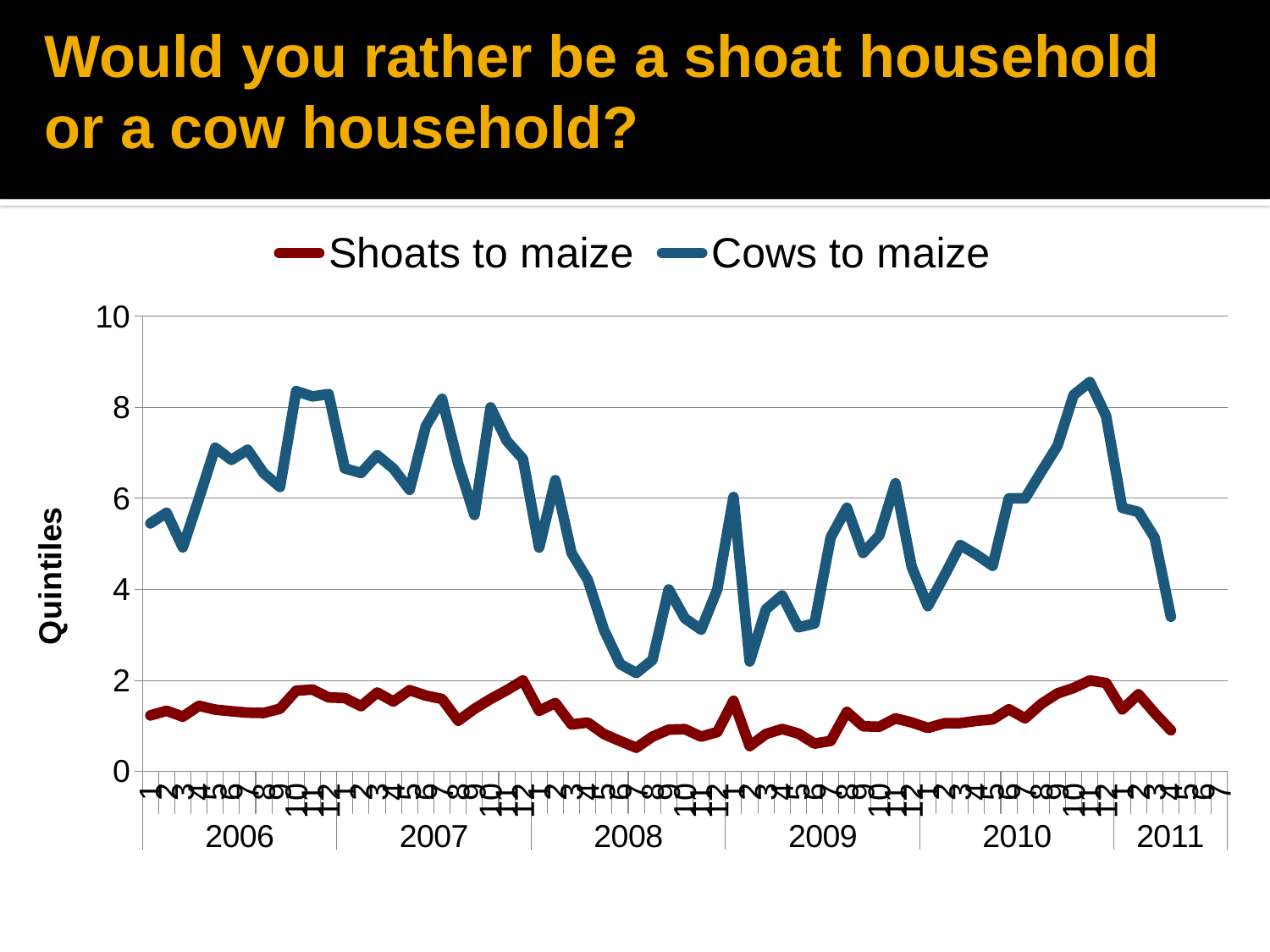

# Would you rather be a shoat household or a cow household?

### Chart

| Category |  |  |
|---|---|---|
| 1 | 1.230645161290323 | 5.451612903225806 |
| 2 | 1.333333333333333 | 5.684552845528365 |
| 3 | 1.203125 | 4.921875 |
| 4 | 1.442622950819672 | 6.0 |
| 5 | 1.358333333333333 | 7.111113333333333 |
| 6 | 1.322780933232124 | 6.845676236138765 |
| 7 | 1.291519434628975 | 7.067137809187097 |
| 8 | 1.28448275862069 | 6.551724137931034 |
| 9 | 1.378676470588235 | 6.25 |
| 10 | 1.774314582379566 | 8.35616483392744 |
| 11 | 1.8 | 8.24 |
| 12 | 1.626506416025642 | 8.289161033532768 |
| 1 | 1.614035087719298 | 6.657894736841957 |
| 2 | 1.433333333333333 | 6.556666666666666 |
| 3 | 1.733333333333333 | 6.946666666666668 |
| 4 | 1.535836177474403 | 6.655290102389078 |
| 5 | 1.78628389154705 | 6.188197767145136 |
| 6 | 1.666666666666667 | 7.583333333333333 |
| 7 | 1.59375 | 8.1875 |
| 8 | 1.11443661971831 | 6.76056338028169 |
| 9 | 1.373239436619718 | 5.633802816901404 |
| 10 | 1.591666666666667 | 8.0 |
| 11 | 1.784420289855072 | 7.264492753623188 |
| 12 | 2.0 | 6.866666666666666 |
| 1 | 1.333333333333333 | 4.915555555555525 |
| 2 | 1.504 | 6.4 |
| 3 | 1.032 | 4.8 |
| 4 | 1.075414781297134 | 4.20965309200604 |
| 5 | 0.821596244131455 | 3.110328638497652 |
| 6 | 0.668 | 2.36 |
| 7 | 0.520608108108108 | 2.162162162162162 |
| 8 | 0.765306122448979 | 2.448979591836735 |
| 9 | 0.918571428571429 | 4.0 |
| 10 | 0.929772502472799 | 3.363006923837783 |
| 11 | 0.764094955489614 | 3.115727002967358 |
| 12 | 0.867096774193548 | 4.0 |
| 1 | 1.55357142857143 | 6.03095238095238 |
| 2 | 0.556578947368421 | 2.414473684210526 |
| 3 | 0.821917808219178 | 3.561643835616438 |
| 4 | 0.933333333333333 | 3.866666666666667 |
| 5 | 0.833333333333333 | 3.166666666666666 |
| 6 | 0.6125 | 3.25 |
| 7 | 0.671428571428571 | 5.142857142857141 |
| 8 | 1.30952380952381 | 5.793650793650793 |
| 9 | 0.993333333333333 | 4.8 |
| 10 | 0.982264665757162 | 5.184174624829375 |
| 11 | 1.166666666666667 | 6.333333333333332 |
| 12 | 1.076923076923077 | 4.5 |
| 1 | 0.955414012738853 | 3.630573248407643 |
| 2 | 1.057142857142857 | 4.285714285714285 |
| 3 | 1.0625 | 4.9734375 |
| 4 | 1.111111111111111 | 4.761904761904762 |
| 5 | 1.144859813084112 | 4.51713395638612 |
| 6 | 1.366666666666667 | 6.0 |
| 7 | 1.166666666666667 | 6.0 |
| 8 | 1.483333333333333 | 6.583333333333333 |
| 9 | 1.71359223300971 | 7.153398058252427 |
| 10 | 1.833333333333333 | 8.27291666666667 |
| 11 | 2.0 | 8.554455445544555 |
| 12 | 1.943359375 | 7.812499999999996 |
| 1 | 1.362862010221465 | 5.792163543441226 |
| 2 | 1.6953125 | 5.703125 |
| 3 | 1.283783783783784 | 5.135135135135135 |
| 4 | 0.905 | 3.4 |
| 5 | None | None |
| 6 | None | None |
| 7 | 0.75 | 3.309090909090909 |